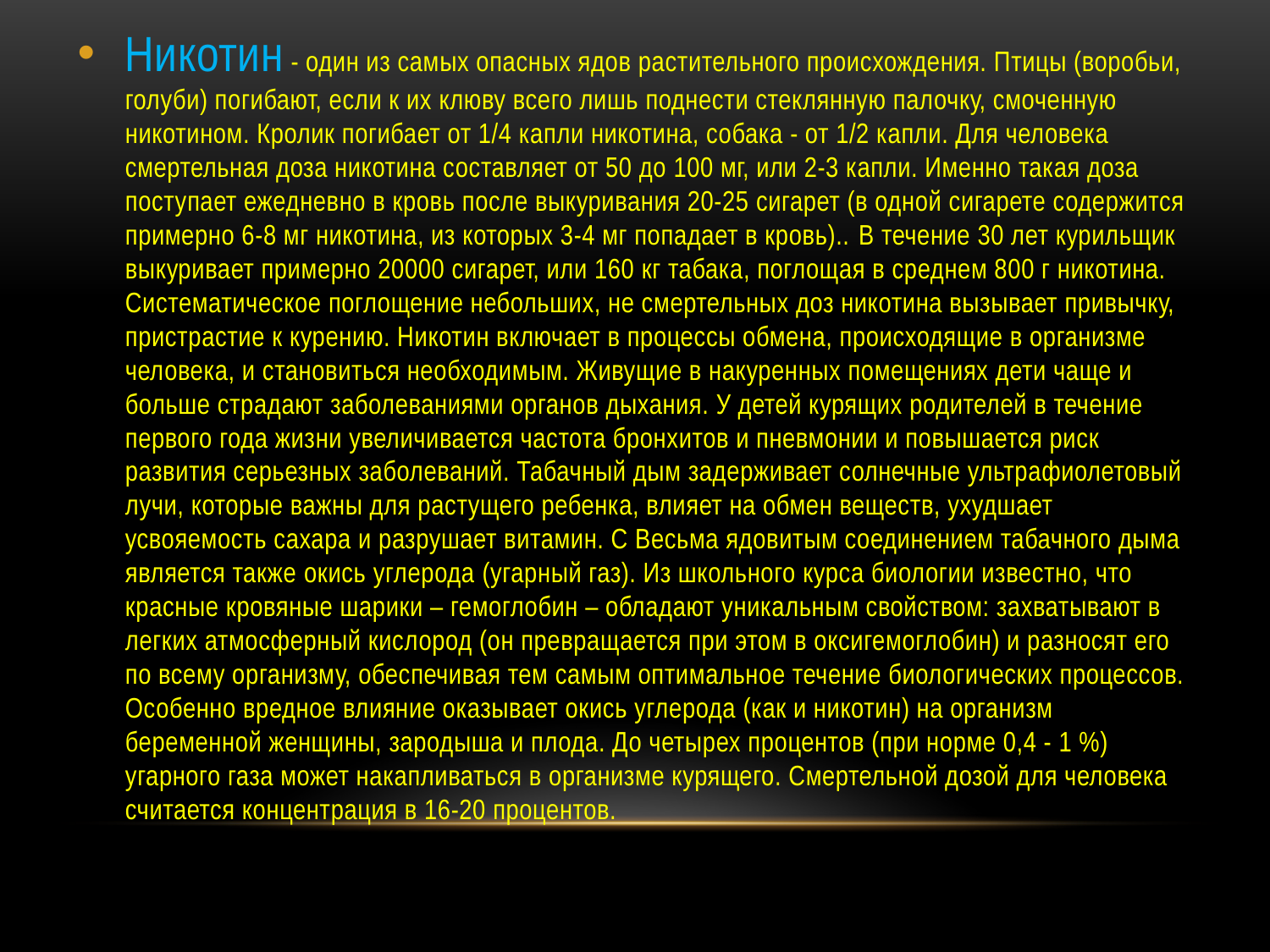

Никотин - один из самых опасных ядов растительного происхождения. Птицы (воробьи, голуби) погибают, если к их клюву всего лишь поднести стеклянную палочку, смоченную никотином. Кролик погибает от 1/4 капли никотина, собака - от 1/2 капли. Для человека смертельная доза никотина составляет от 50 до 100 мг, или 2-3 капли. Именно такая доза поступает ежедневно в кровь после выкуривания 20-25 сигарет (в одной сигарете содержится примерно 6-8 мг никотина, из которых 3-4 мг попадает в кровь).. В течение 30 лет курильщик выкуривает примерно 20000 сигарет, или 160 кг табака, поглощая в среднем 800 г никотина. Систематическое поглощение небольших, не смертельных доз никотина вызывает привычку, пристрастие к курению. Никотин включает в процессы обмена, происходящие в организме человека, и становиться необходимым. Живущие в накуренных помещениях дети чаще и больше страдают заболеваниями органов дыхания. У детей курящих родителей в течение первого года жизни увеличивается частота бронхитов и пневмонии и повышается риск развития серьезных заболеваний. Табачный дым задерживает солнечные ультрафиолетовый лучи, которые важны для растущего ребенка, влияет на обмен веществ, ухудшает усвояемость сахара и разрушает витамин. С Весьма ядовитым соединением табачного дыма является также окись углерода (угарный газ). Из школьного курса биологии известно, что красные кровяные шарики – гемоглобин – обладают уникальным свойством: захватывают в легких атмосферный кислород (он превращается при этом в оксигемоглобин) и разносят его по всему организму, обеспечивая тем самым оптимальное течение биологических процессов. Особенно вредное влияние оказывает окись углерода (как и никотин) на организм беременной женщины, зародыша и плода. До четырех процентов (при норме 0,4 - 1 %) угарного газа может накапливаться в организме курящего. Смертельной дозой для человека считается концентрация в 16-20 процентов.